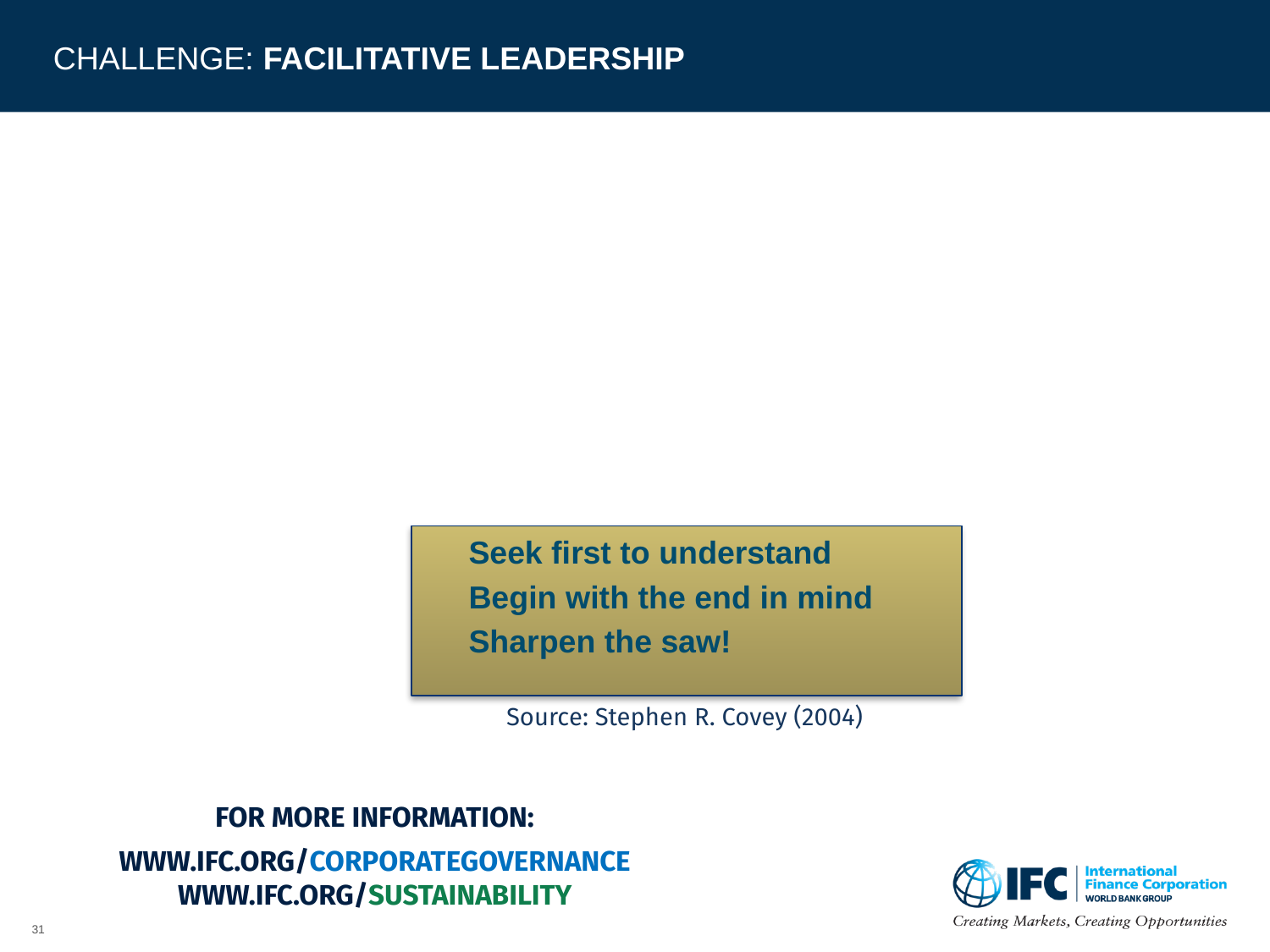

# Challenge: Facilitative leadership

     Seek first to understand
     Begin with the end in mind
     Sharpen the saw!
Source: Stephen R. Covey (2004)

FOR MORE INFORMATION:
WWW.IFC.ORG/CORPORATEGOVERNANCE
WWW.IFC.ORG/SUSTAINABILITY
31